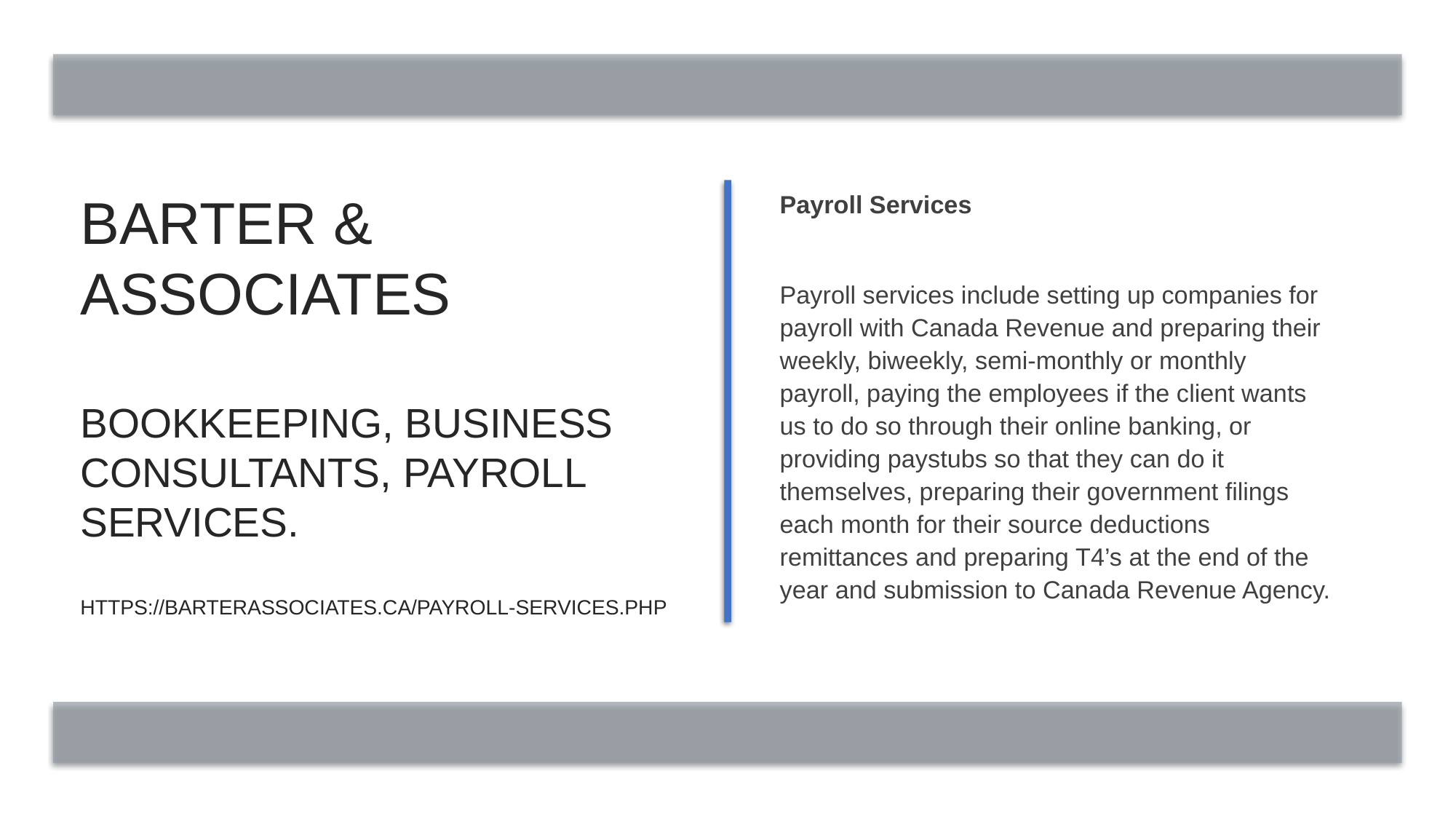

# Barter & Associates Bookkeeping, Business Consultants, payroll Services. https://barterassociates.ca/payroll-services.php
Payroll Services

Payroll services include setting up companies for payroll with Canada Revenue and preparing their weekly, biweekly, semi-monthly or monthly payroll, paying the employees if the client wants us to do so through their online banking, or providing paystubs so that they can do it themselves, preparing their government filings each month for their source deductions remittances and preparing T4’s at the end of the year and submission to Canada Revenue Agency.